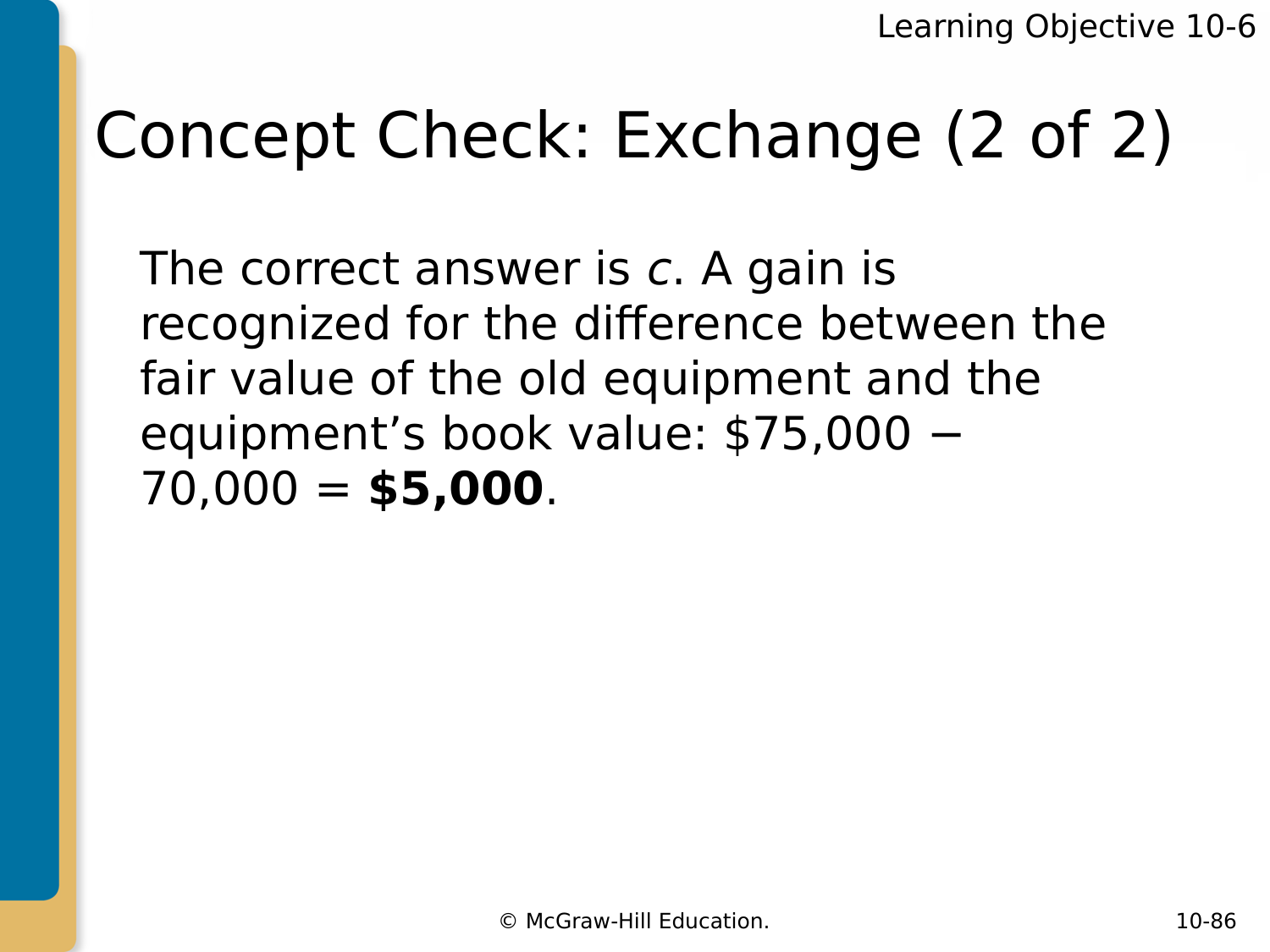

Learning Objective 10-6
# Concept Check: Exchange (2 of 2)
The correct answer is c. A gain is recognized for the difference between the fair value of the old equipment and the equipment’s book value: $75,000 − 70,000 = $5,000.